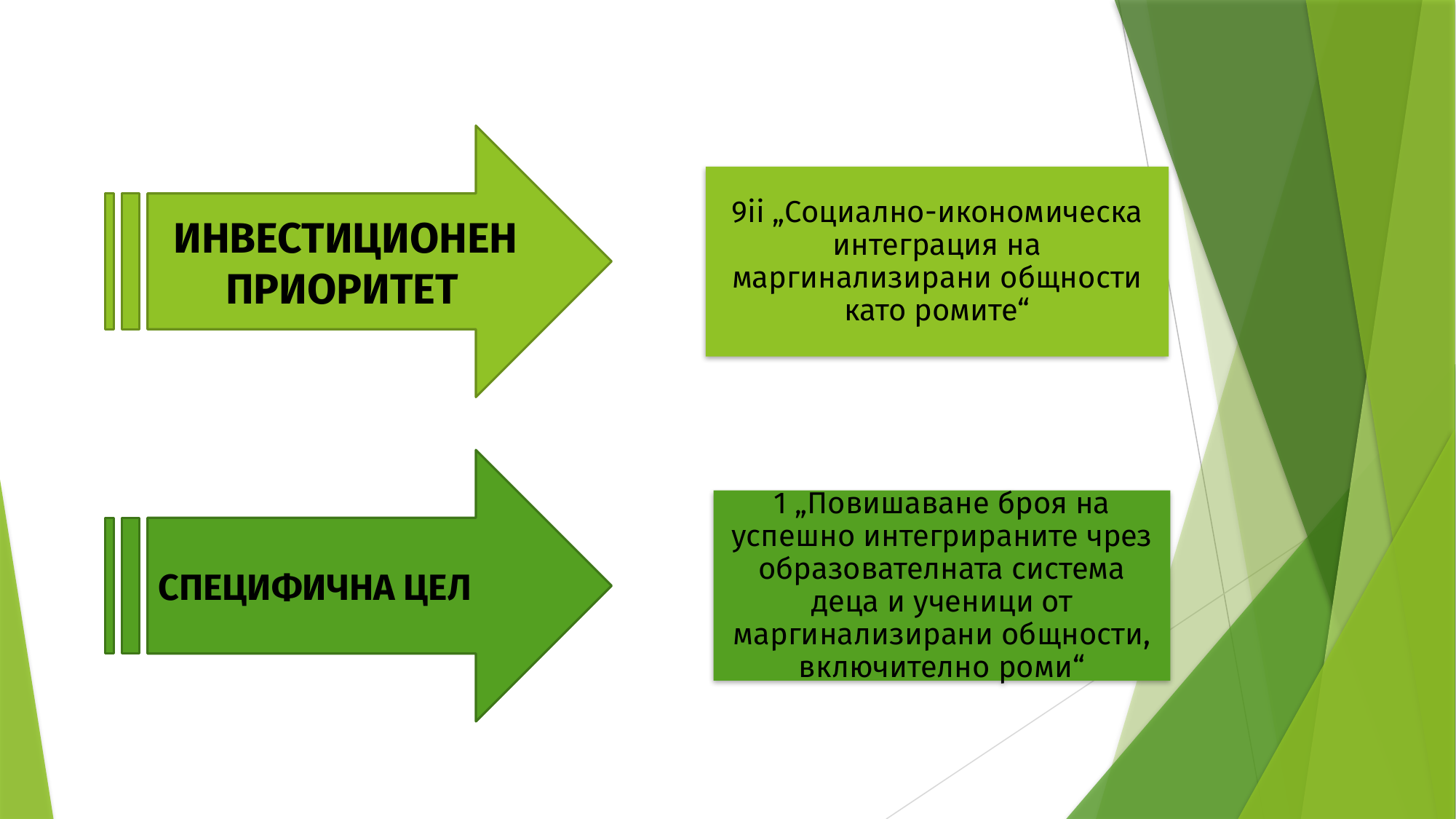

#
1 „Повишаване броя на успешно интегрираните чрез образователната система деца и ученици от маргинализирани общности, включително роми“
9ii „Социално-икономическа интеграция на маргинализирани общности като ромите“
ИНВЕСТИЦИОНЕН ПРИОРИТЕТ
СПЕЦИФИЧНА ЦЕЛ